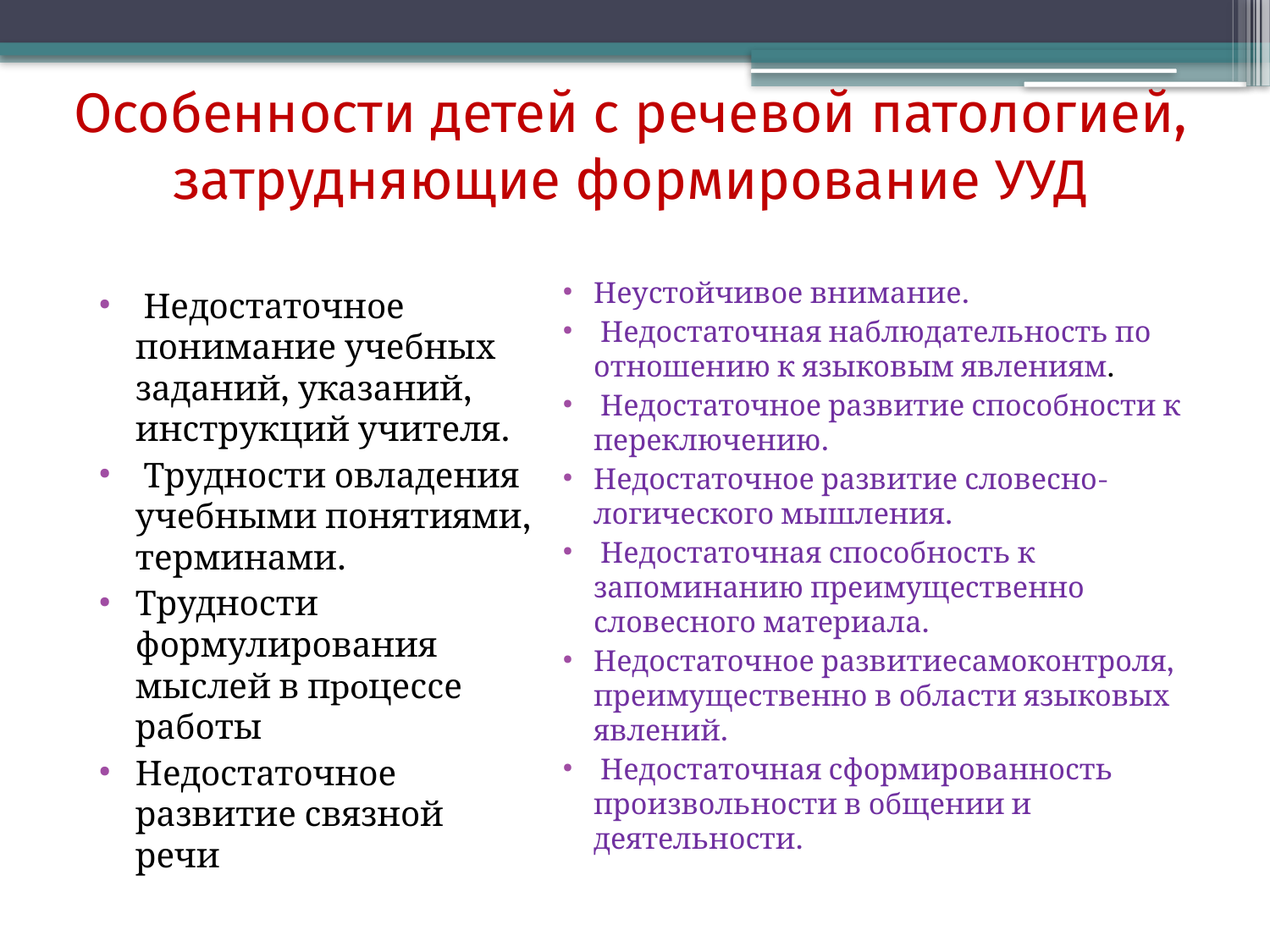

# Особенности детей с речевой патологией, затрудняющие формирование УУД
Неустойчивое внимание.
 Недостаточная наблюдательность по отношению к языковым явлениям.
 Недостаточное развитие способности к переключению.
Недостаточное развитие словесно-логического мышления.
 Недостаточная способность к запоминанию преимущественно словесного материала.
Недостаточное развитиесамоконтроля, преимущественно в области языковых явлений.
 Недостаточная сформированность произвольности в общении и деятельности.

 Недостаточное понимание учебных заданий, указаний, инструкций учителя.
 Трудности овладения учебными понятиями, терминами.
Трудности формулирования мыслей в пpoцессе работы
Недостаточное развитие связной речи